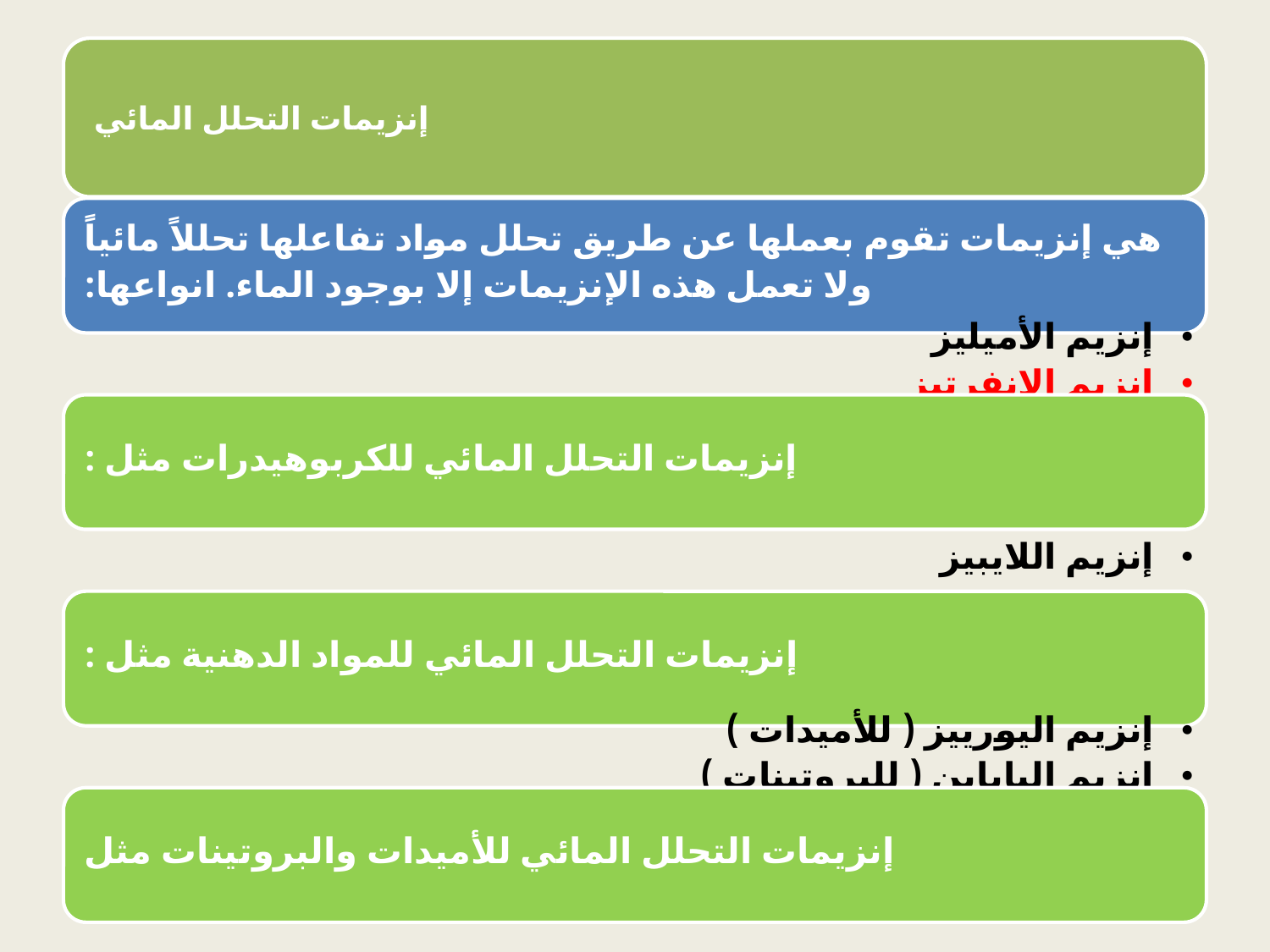

إنزيمات التحلل المائي
إنزيمات التحلل المائي للكربوهيدرات مثل :
إنزيمات التحلل المائي للمواد الدهنية مثل :
إنزيم الباباين ( للبروتينات )